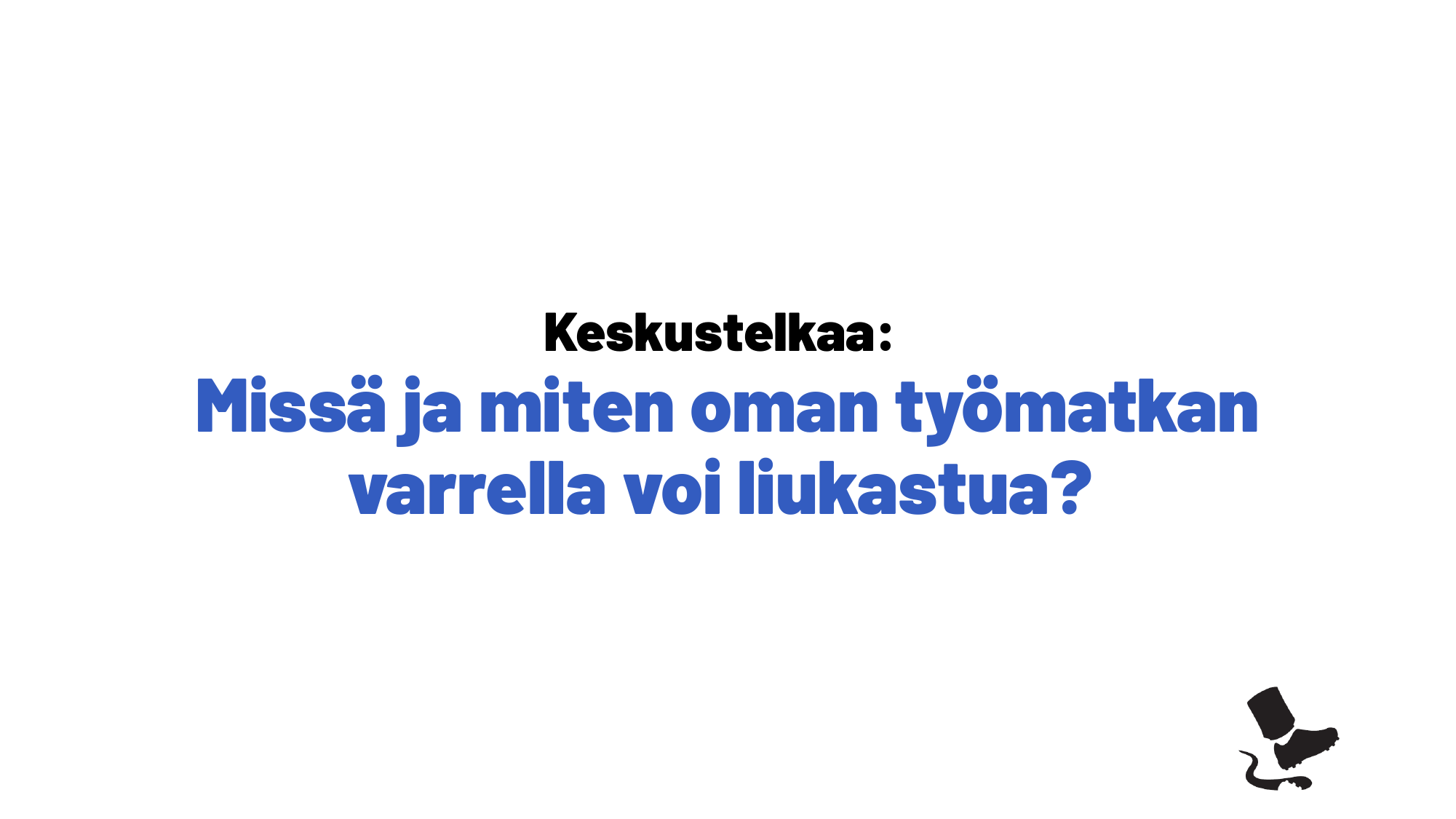

# Keskustelkaa: Missä ja miten oman työmatkan varrella voi liukastua?